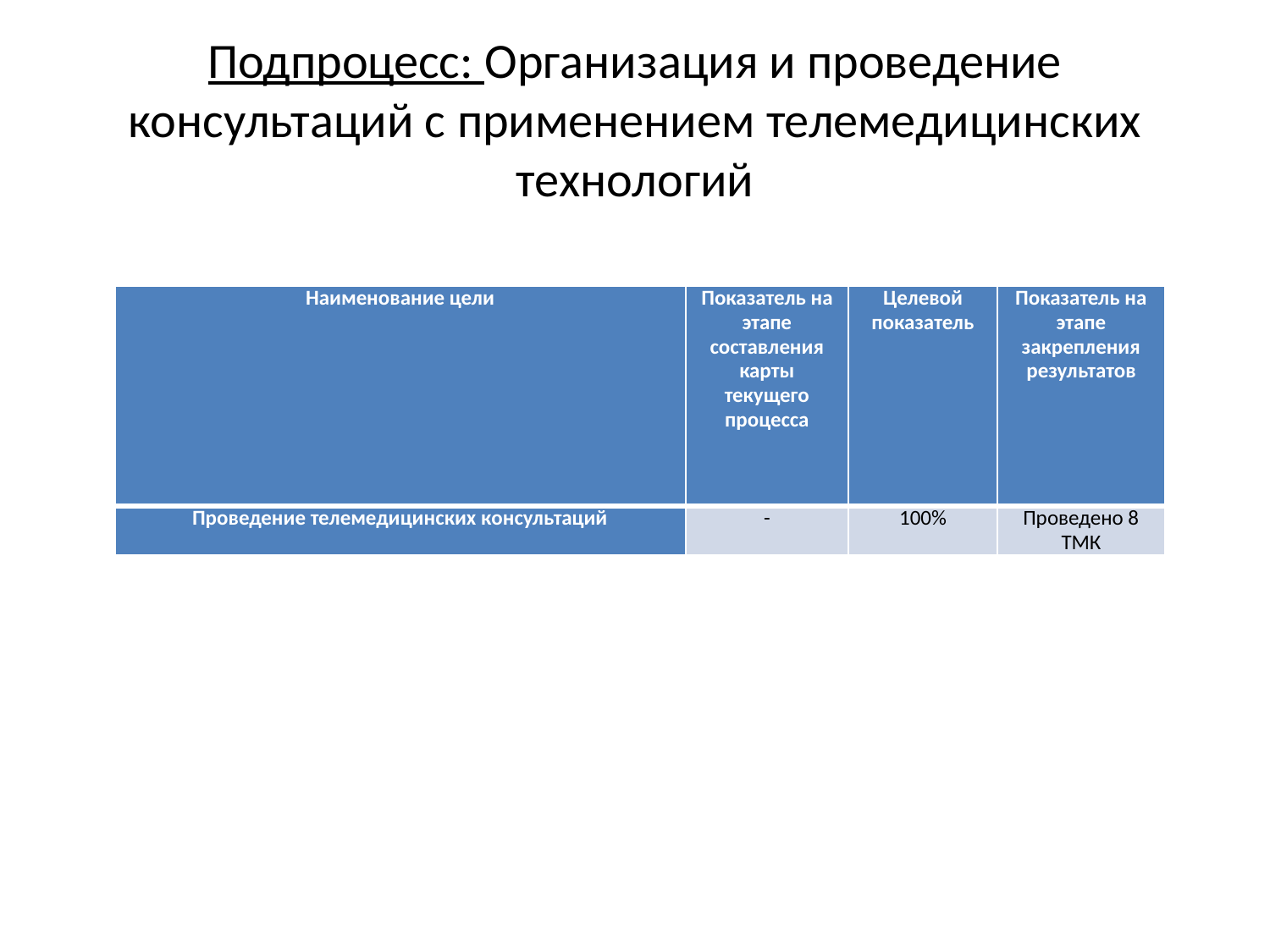

# Подпроцесс: Организация и проведение консультаций с применением телемедицинских технологий
| Наименование цели | Показатель на этапе составления карты текущего процесса | Целевой показатель | Показатель на этапе закрепления результатов |
| --- | --- | --- | --- |
| Проведение телемедицинских консультаций | - | 100% | Проведено 8 ТМК |